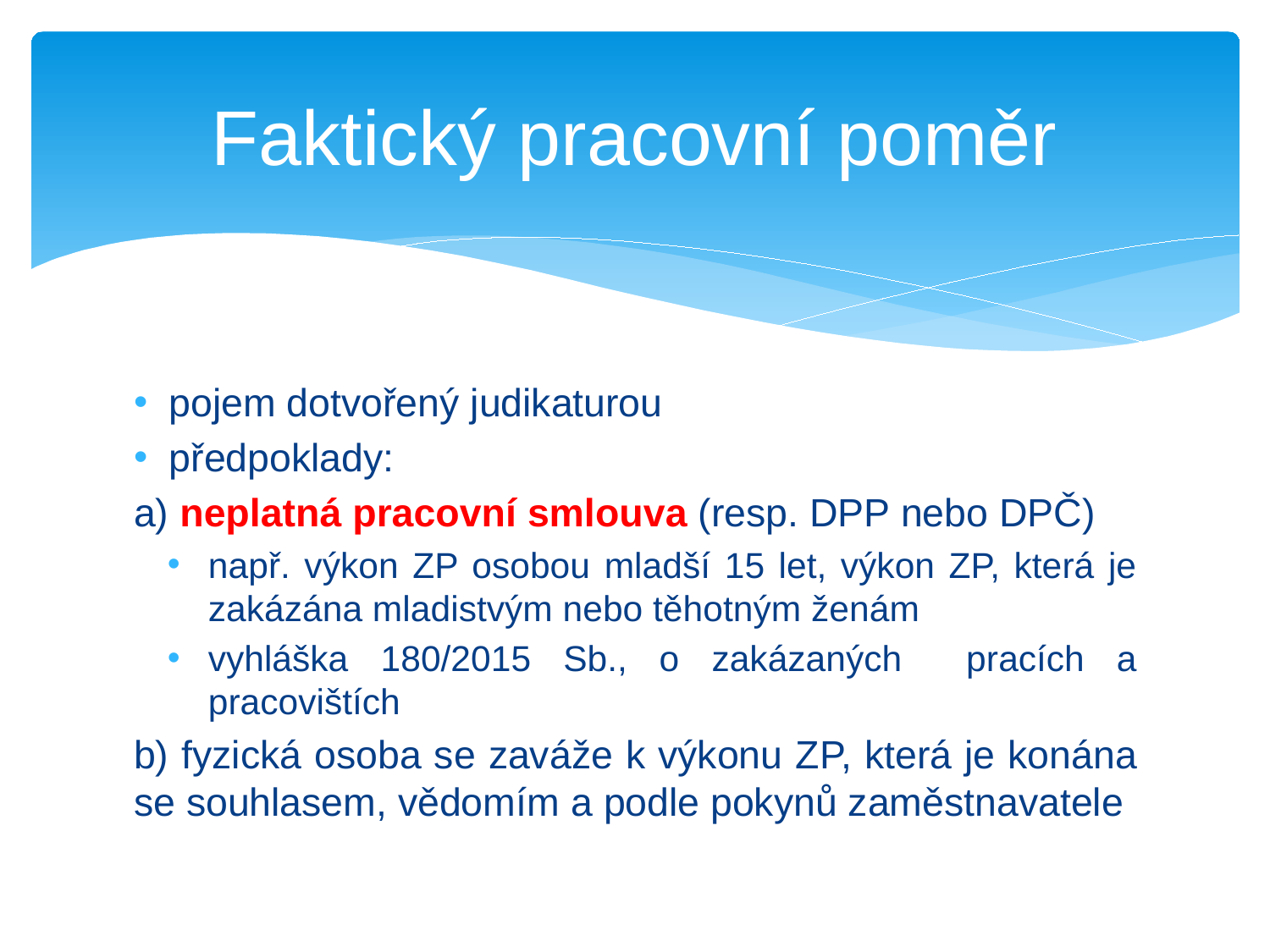

# Faktický pracovní poměr
pojem dotvořený judikaturou
předpoklady:
a) neplatná pracovní smlouva (resp. DPP nebo DPČ)
např. výkon ZP osobou mladší 15 let, výkon ZP, která je zakázána mladistvým nebo těhotným ženám
vyhláška 180/2015 Sb., o zakázaných  pracích a pracovištích
b) fyzická osoba se zaváže k výkonu ZP, která je konána se souhlasem, vědomím a podle pokynů zaměstnavatele